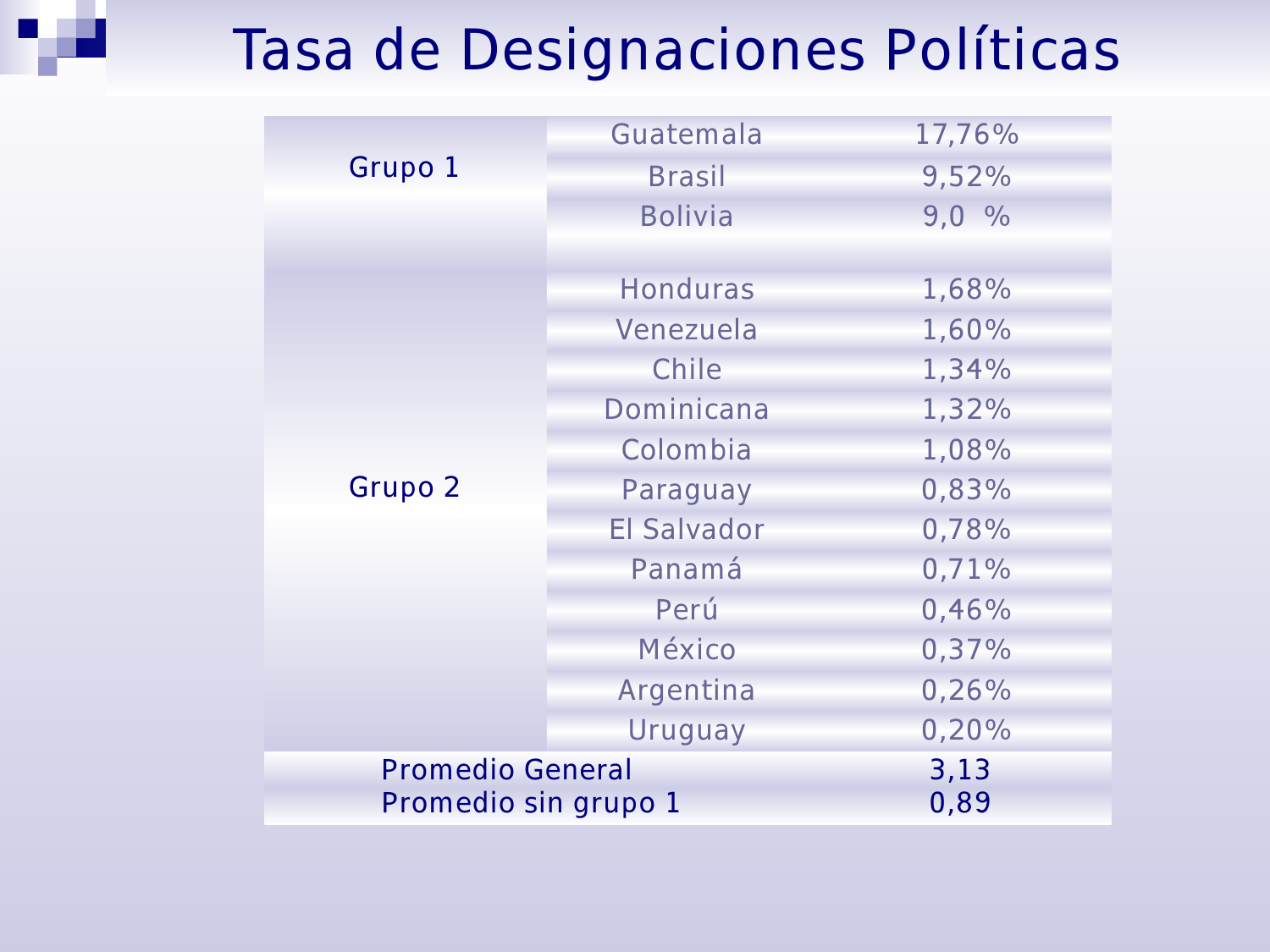

# Tasa de Designaciones Políticas
| Grupo 1 | Guatemala | 17,76% |
| --- | --- | --- |
|  | Brasil | 9,52% |
|  | Bolivia | 9,0 % |
| Grupo 2 | Honduras | 1,68% |
|  | Venezuela | 1,60% |
|  | Chile | 1,34% |
|  | Dominicana | 1,32% |
|  | Colombia | 1,08% |
|  | Paraguay | 0,83% |
|  | El Salvador | 0,78% |
|  | Panamá | 0,71% |
|  | Perú | 0,46% |
|  | México | 0,37% |
|  | Argentina | 0,26% |
|  | Uruguay | 0,20% |
| Promedio General 3,13 Promedio sin grupo 1 0,89 |  |  |